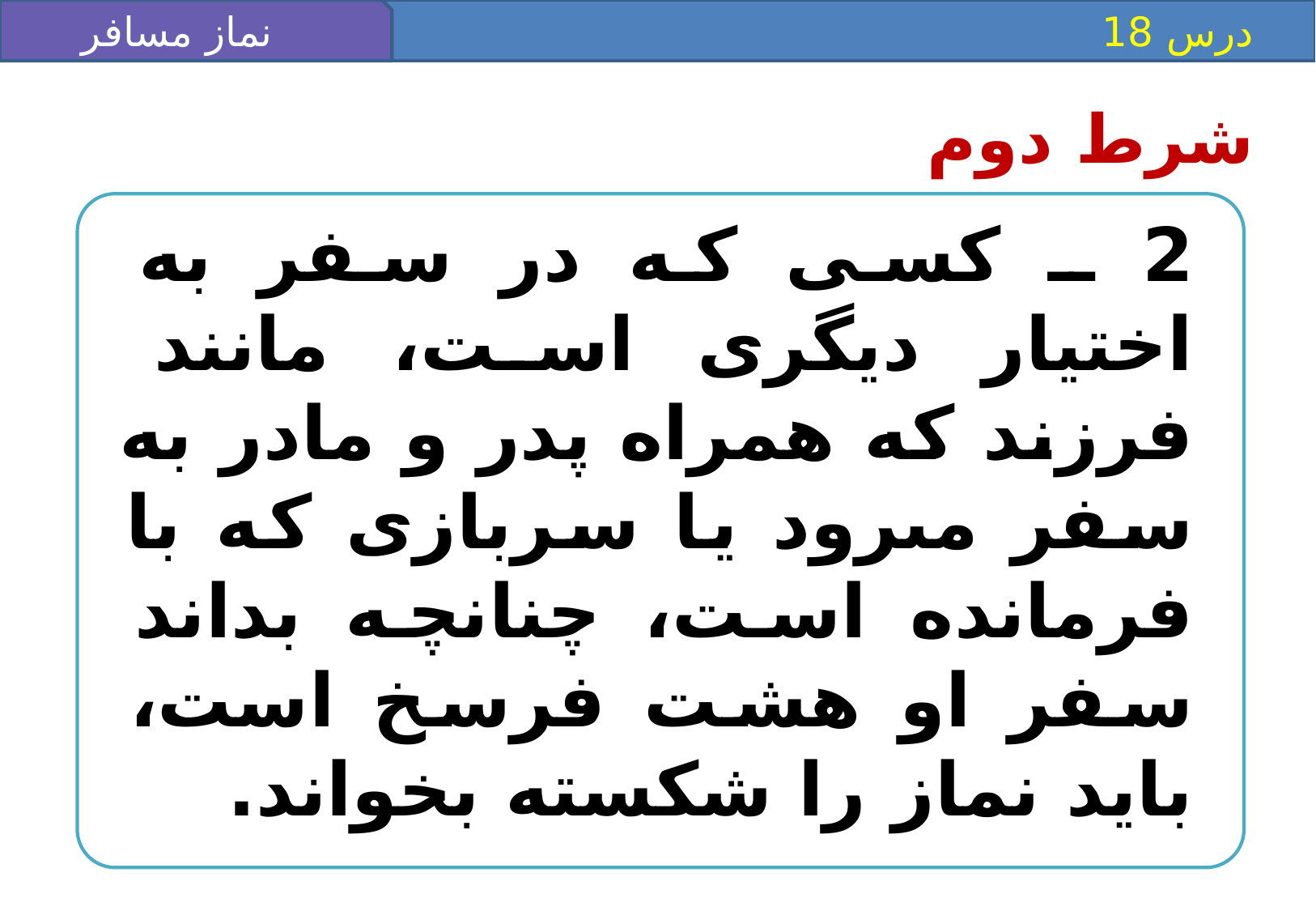

نماز مسافر (1)
 درس 18
شرط دوم

2 ـ كسى كه در سفر به اختيار ديگرى است، مانند فرزند كه همراه پدر و مادر به سفر مى‏رود يا سربازى كه با فرمانده است، چنانچه بداند سفر او هشت فرسخ است، بايد نماز را شكسته بخواند.